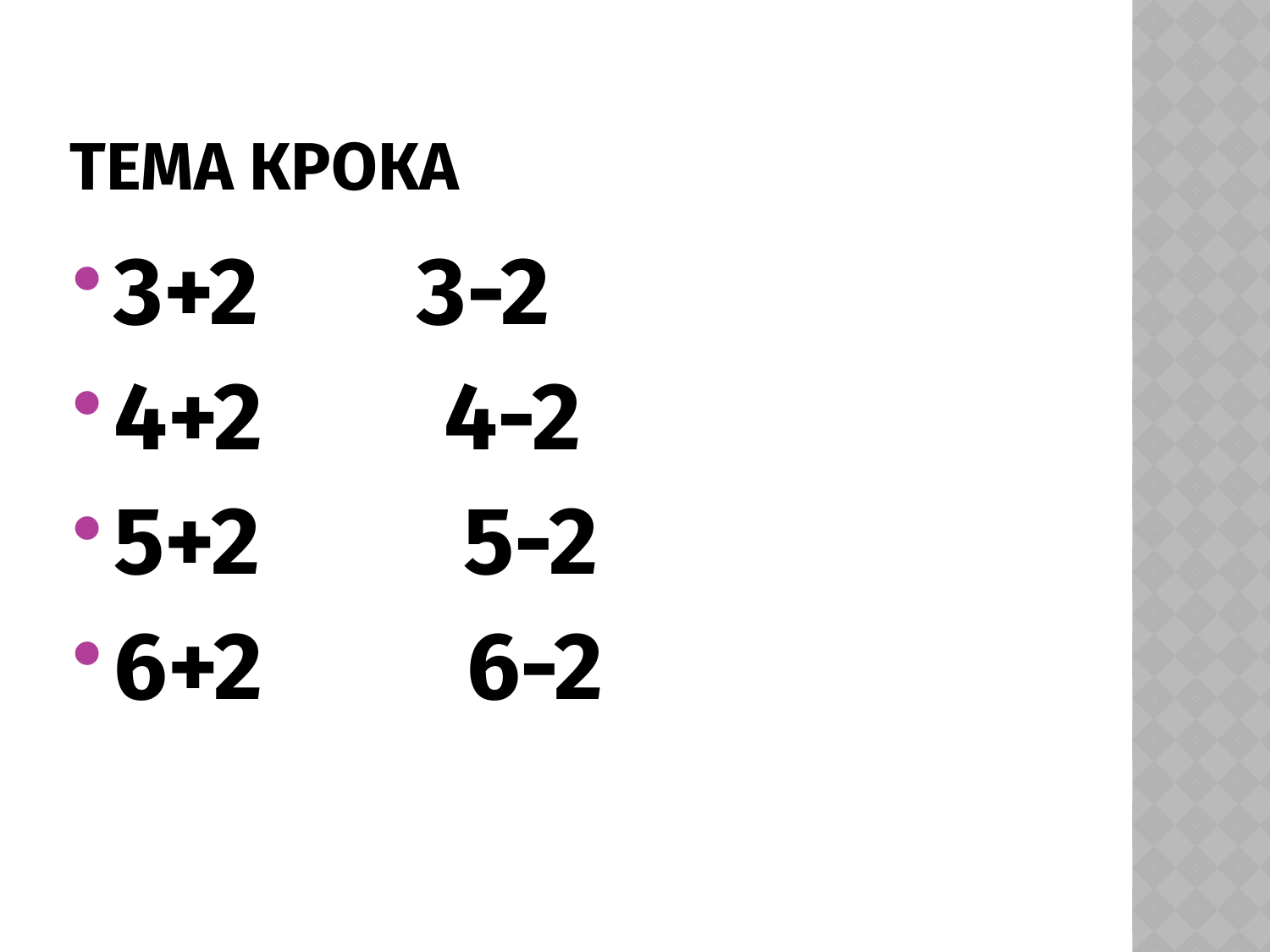

# Тема крока
3+2       3-2
4+2        4-2
5+2         5-2
6+2         6-2